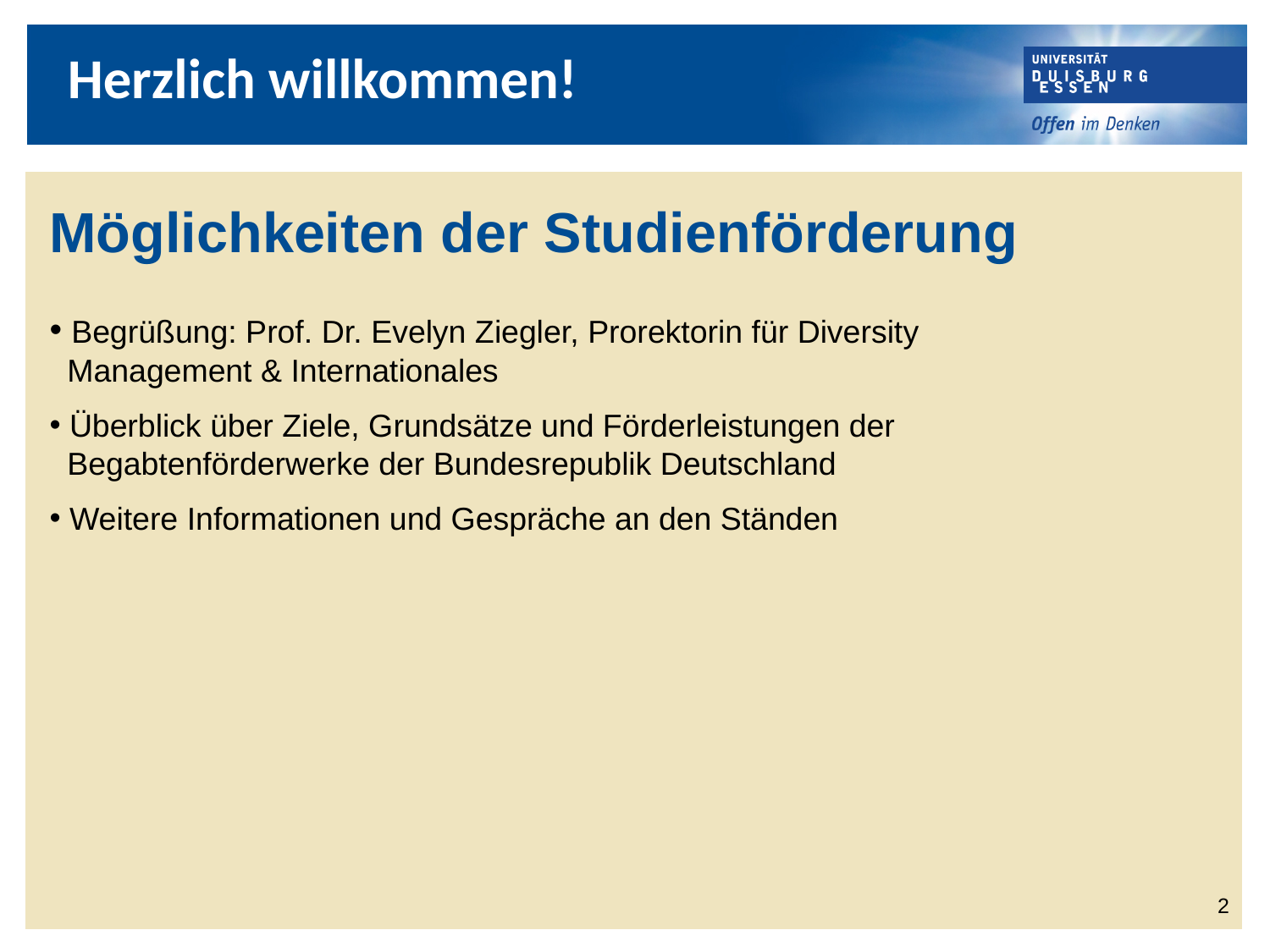

Herzlich willkommen!
Möglichkeiten der Studienförderung

 Begrüßung: Prof. Dr. Evelyn Ziegler, Prorektorin für Diversity
  Management & Internationales
 Überblick über Ziele, Grundsätze und Förderleistungen der
  Begabtenförderwerke der Bundesrepublik Deutschland
 Weitere Informationen und Gespräche an den Ständen

2